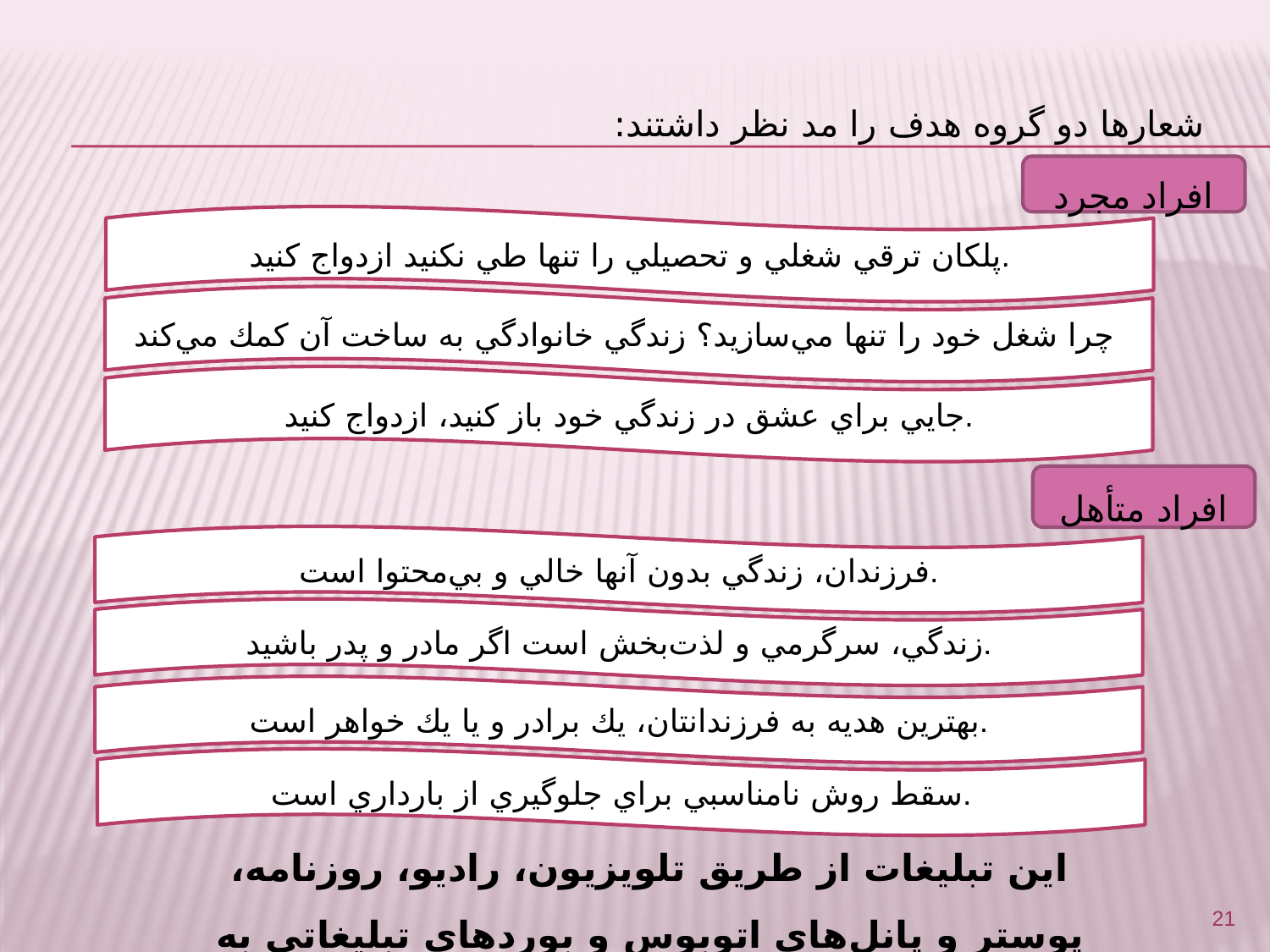

# شعارها دو گروه هدف را مد نظر داشتند:
افراد مجرد
پلكان ترقي شغلي و تحصيلي را تنها طي نكنيد ازدواج كنيد.
چرا شغل خود را تنها مي‌سازيد؟ زندگي خانوادگي به ساخت آن كمك مي‌كند
جايي براي عشق در زندگي خود باز كنيد، ازدواج كنيد.
افراد متأهل
فرزندان، زندگي بدون آنها خالي و بي‌محتوا است.
زندگي، سرگرمي و لذت‌بخش است اگر مادر و پدر باشيد.
بهترين هديه به فرزندانتان، يك برادر و يا يك خواهر است.
سقط روش نامناسبي براي جلوگيري از بارداري است.
اين تبليغات از طريق تلويزيون، راديو، روزنامه، پوستر و پانل‌هاي اتوبوس و بوردهاي تبليغاتي به مخاطبين مي‌رسيد.
21